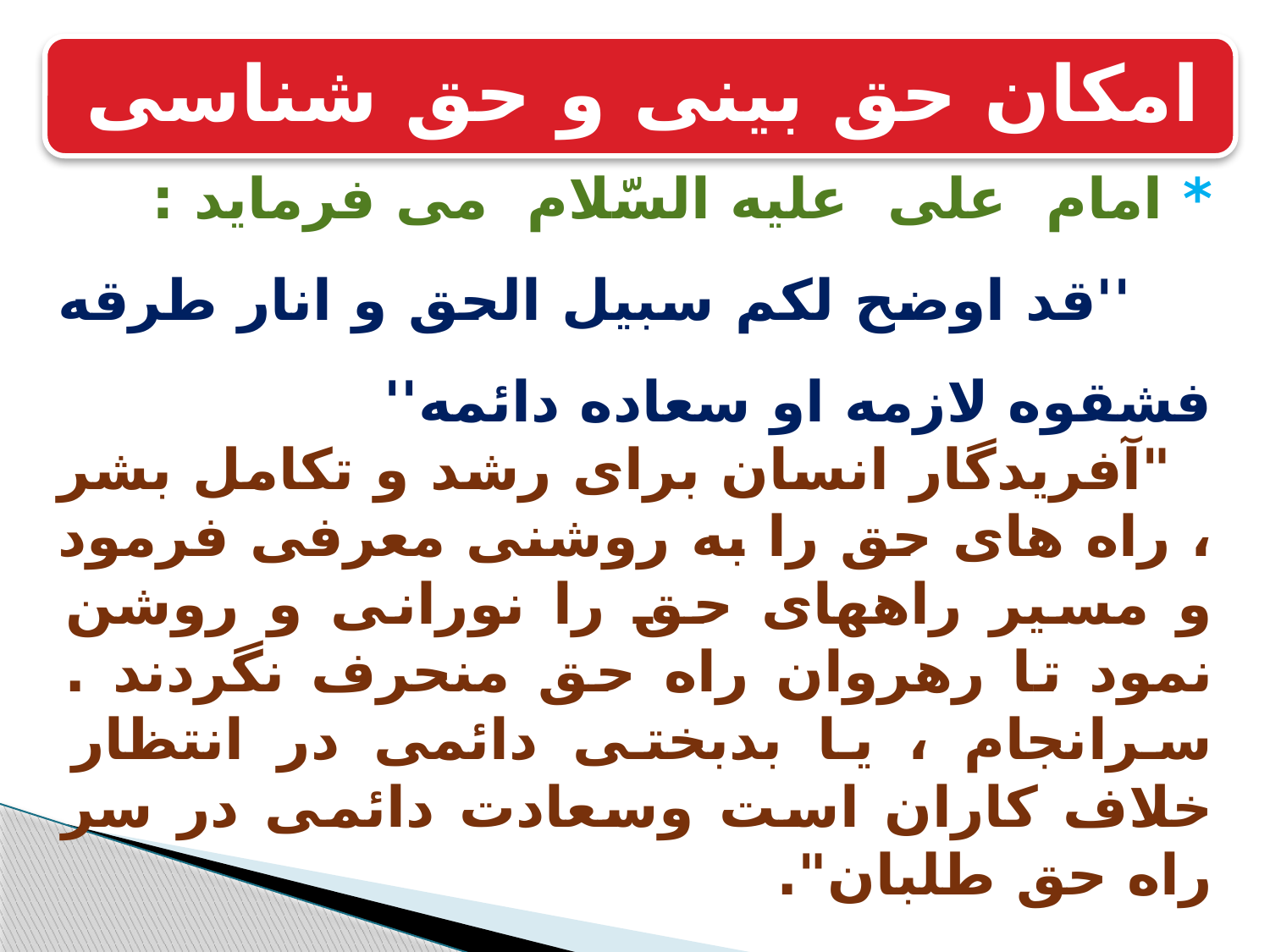

امكان حق بینی و حق شناسی
* امام  علی  علیه السّلام  مى فرمايد :
    ''قد اوضح لكم سبيل الحق و انار طرقه فشقوه لازمه او سعاده دائمه''
  "آفريدگار انسان براى رشد و تكامل بشر ، راه هاى حق را به روشنى معرفى فرمود و مسير راههاى حق را نورانى و روشن نمود تا رهروان راه حق منحرف نگردند . سرانجام ، يا بدبختى دائمى در انتظار خلاف كاران است وسعادت دائمى در سر راه حق طلبان".